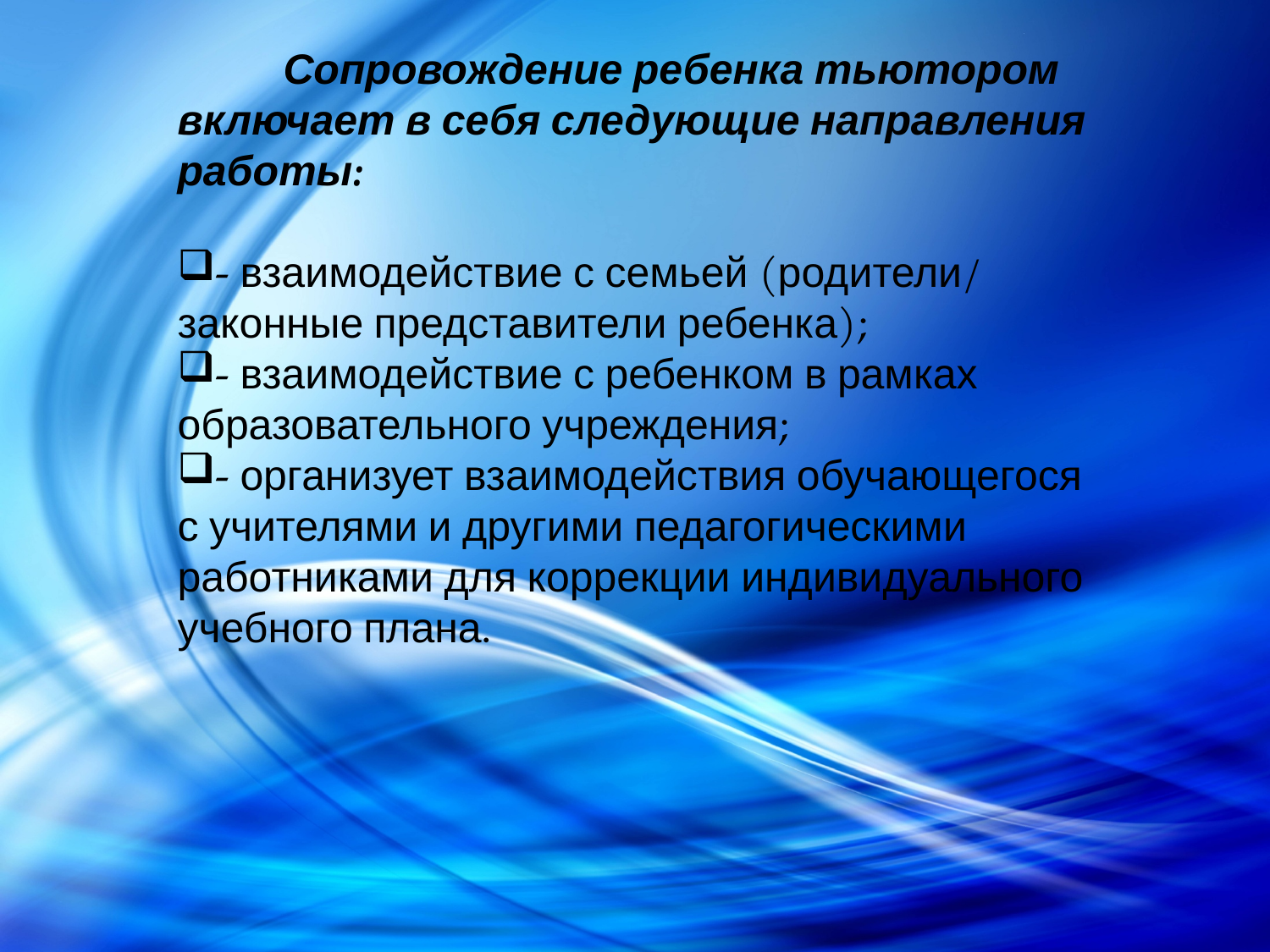

Сопровождение ребенка тьютором включает в себя следующие направления работы:

- взаимодействие с семьей (родители/ законные представители ребенка);
- взаимодействие с ребенком в рамках образовательного учреждения;
- организует взаимодействия обучающегося с учителями и другими педагогическими работниками для коррекции индивидуального учебного плана.